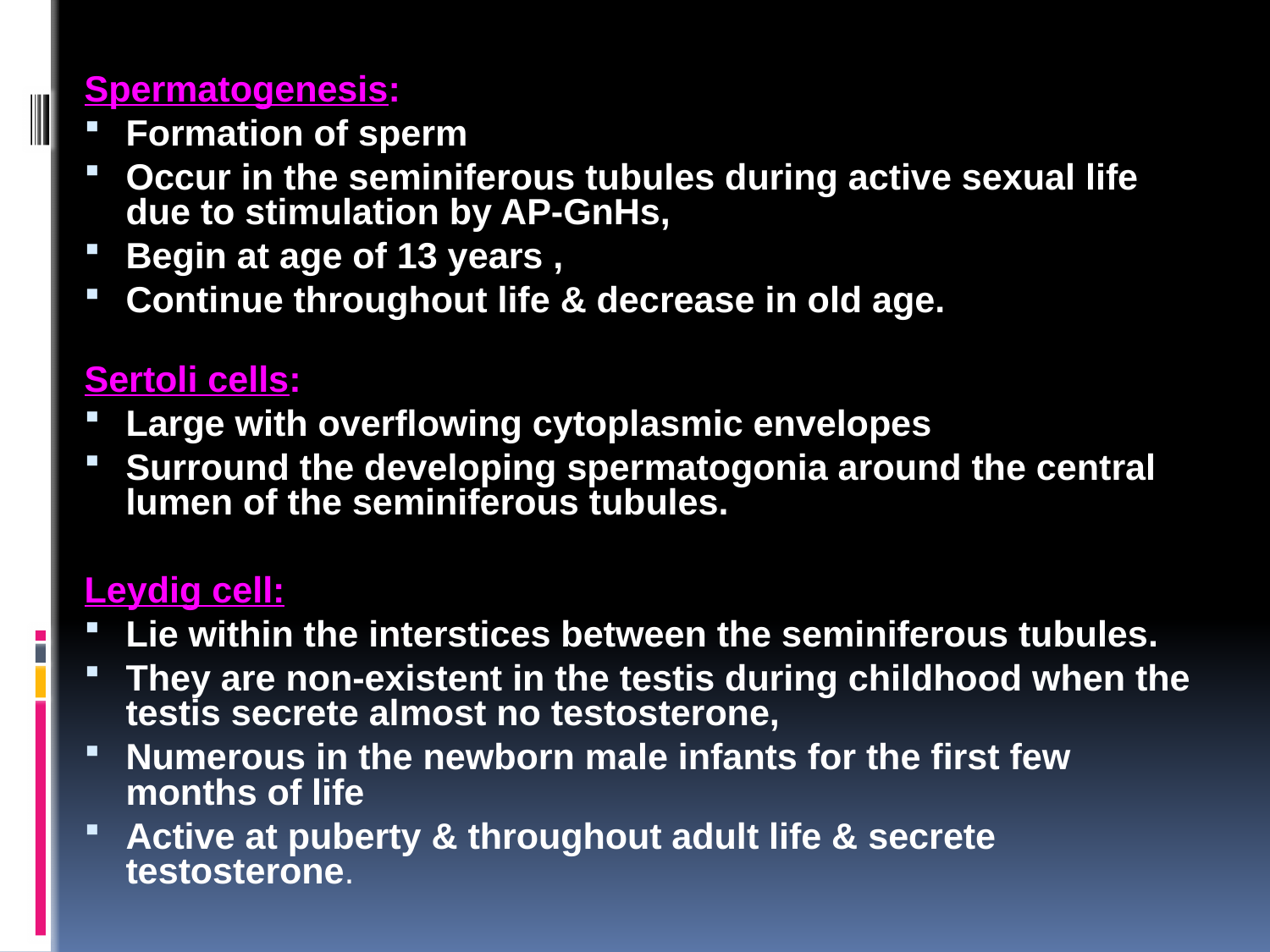

Spermatogenesis:
Formation of sperm
Occur in the seminiferous tubules during active sexual life due to stimulation by AP-GnHs,
Begin at age of 13 years ,
Continue throughout life & decrease in old age.
Sertoli cells:
Large with overflowing cytoplasmic envelopes
Surround the developing spermatogonia around the central lumen of the seminiferous tubules.

Leydig cell:
Lie within the interstices between the seminiferous tubules.
They are non-existent in the testis during childhood when the testis secrete almost no testosterone,
Numerous in the newborn male infants for the first few months of life
Active at puberty & throughout adult life & secrete testosterone.